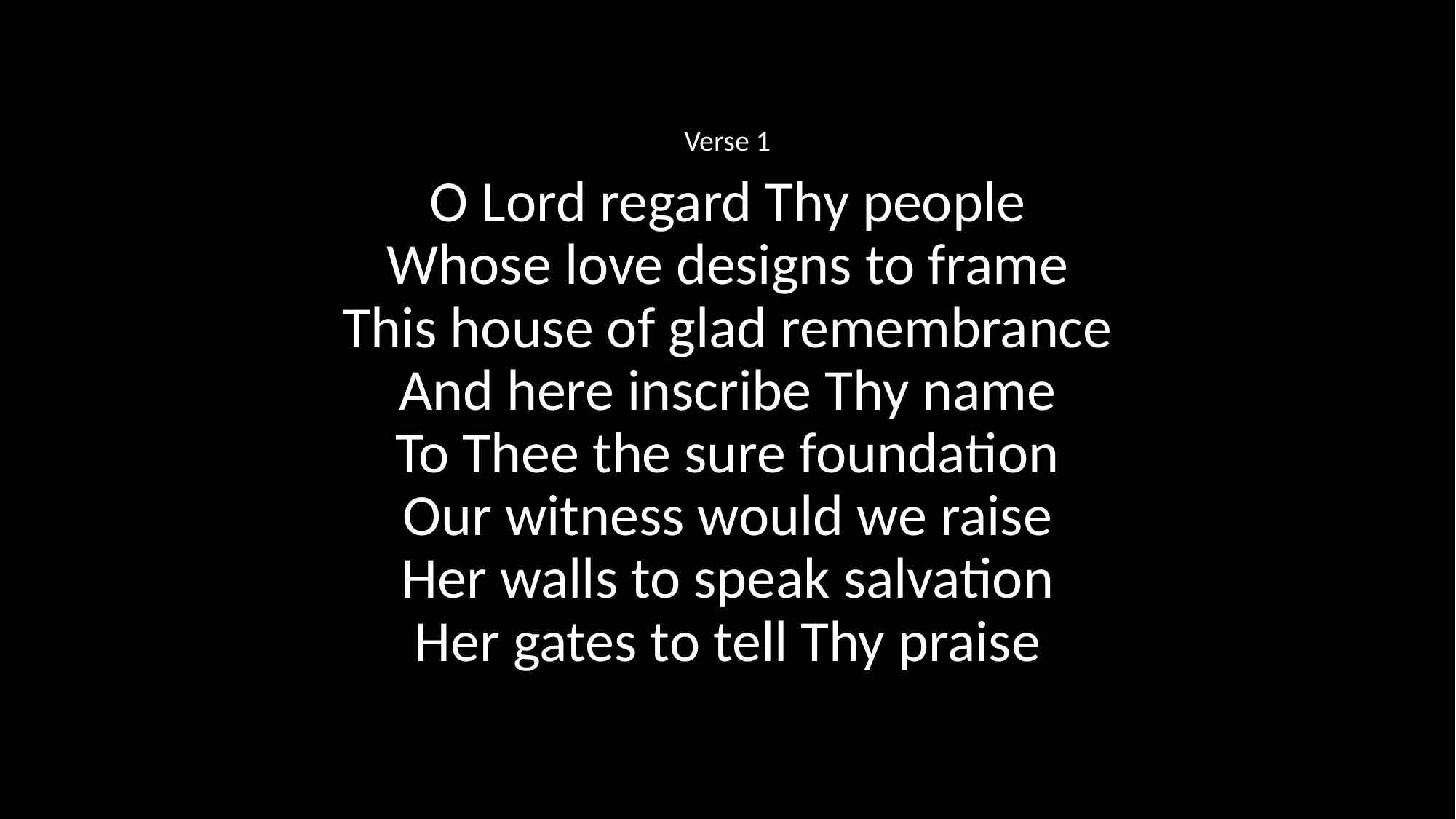

Verse 1
O Lord regard Thy people
Whose love designs to frame
This house of glad remembrance
And here inscribe Thy name
To Thee the sure foundation
Our witness would we raise
Her walls to speak salvation
Her gates to tell Thy praise